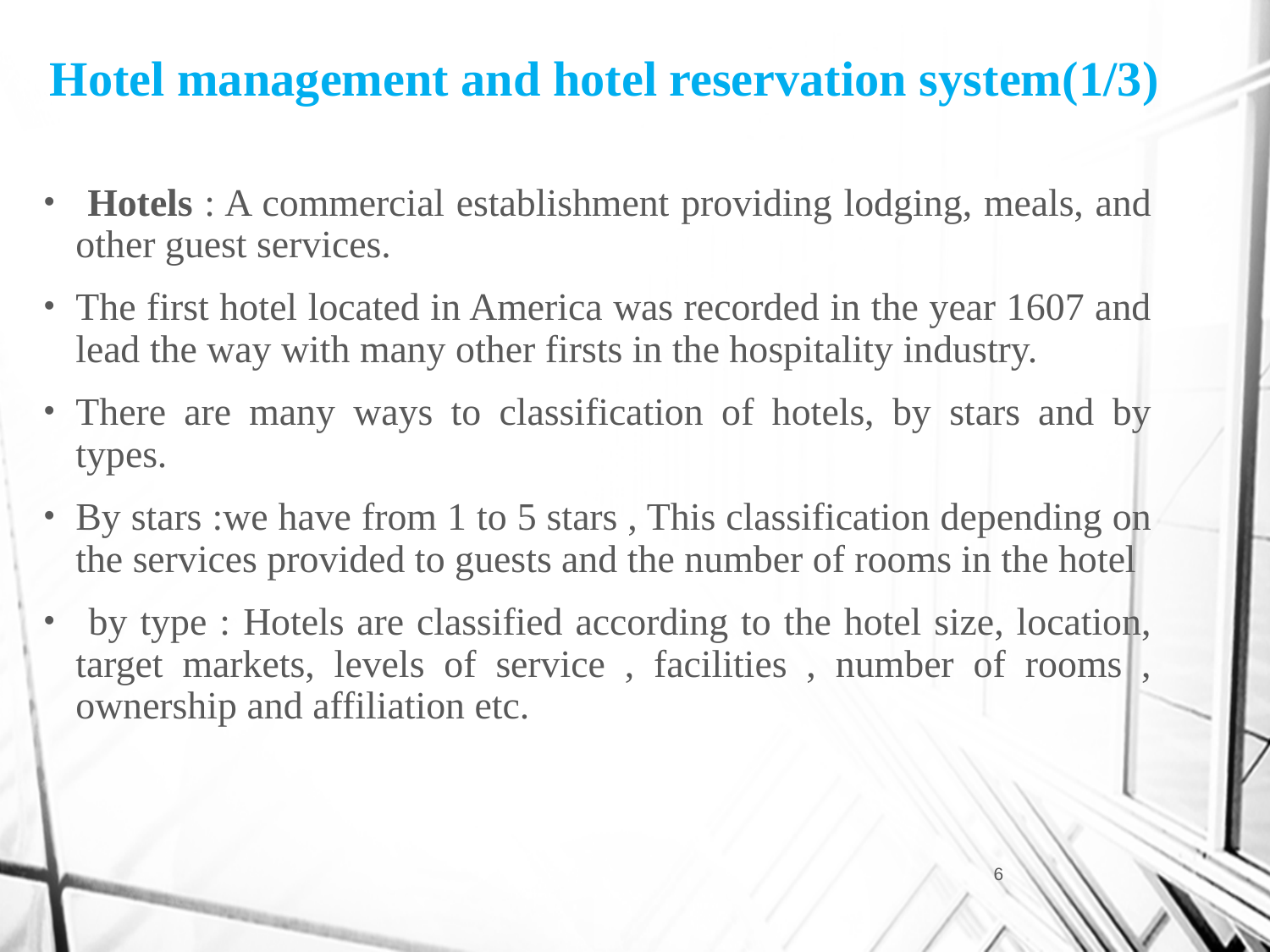

# Hotel management and hotel reservation system(1/3)
 Hotels : A commercial establishment providing lodging, meals, and other guest services.
The first hotel located in America was recorded in the year 1607 and lead the way with many other firsts in the hospitality industry.
There are many ways to classification of hotels, by stars and by types.
By stars :we have from 1 to 5 stars , This classification depending on the services provided to guests and the number of rooms in the hotel
 by type : Hotels are classified according to the hotel size, location, target markets, levels of service , facilities , number of rooms , ownership and affiliation etc.

6